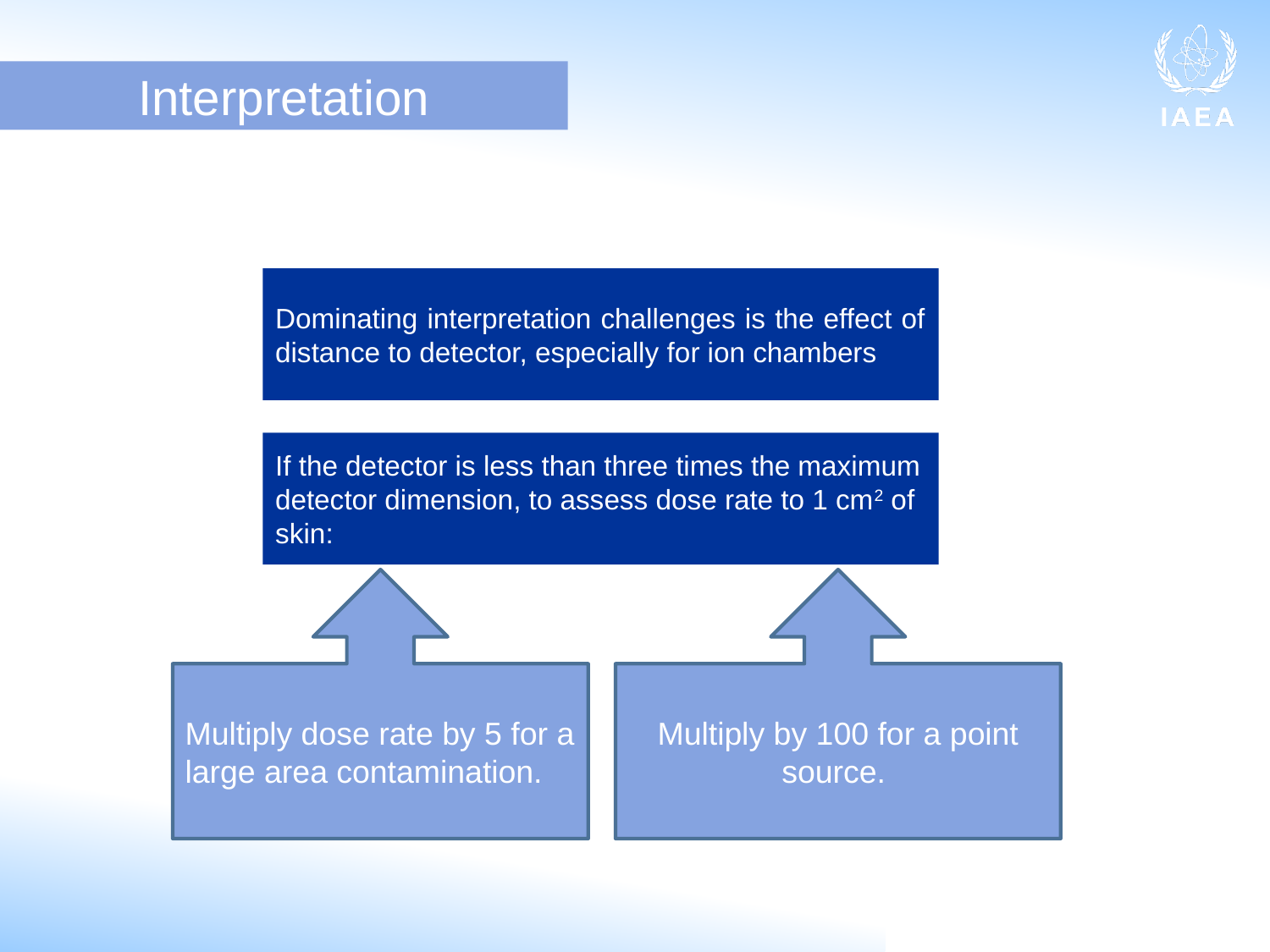

Interpretation
Dominating interpretation challenges is the effect of distance to detector, especially for ion chambers
If the detector is less than three times the maximum
detector dimension, to assess dose rate to 1 cm2 of
skin:
Multiply dose rate by 5 for a large area contamination.

Multiply by 100 for a point source.